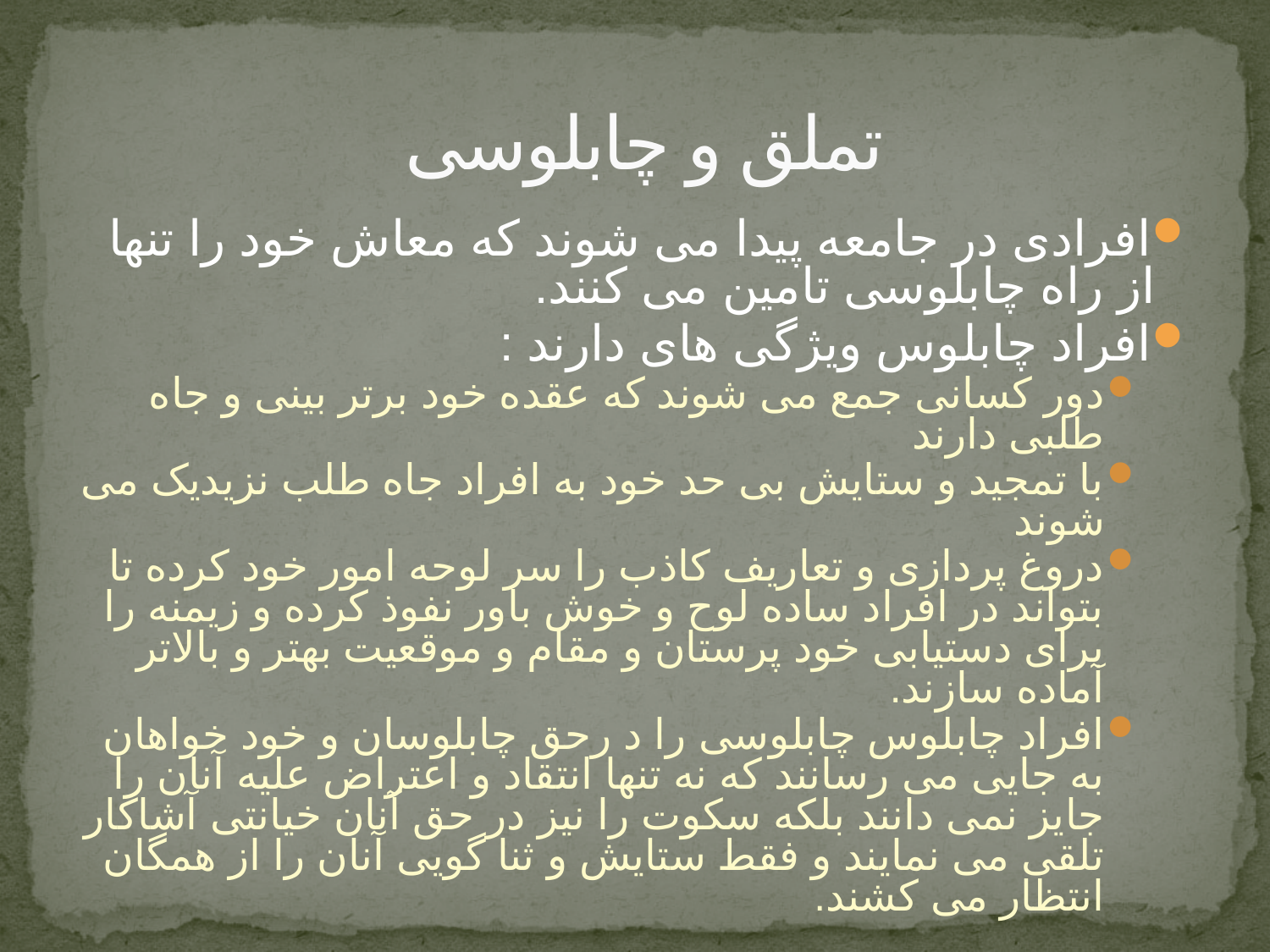

# تملق و چابلوسی
افرادی در جامعه پیدا می شوند که معاش خود را تنها از راه چابلوسی تامین می کنند.
افراد چابلوس ویژگی های دارند :
دور کسانی جمع می شوند که عقده خود برتر بینی و جاه طلبی دارند
با تمجید و ستایش بی حد خود به افراد جاه طلب نزیدیک می شوند
دروغ پردازی و تعاریف کاذب را سر لوحه امور خود کرده تا بتواند در افراد ساده لوح و خوش باور نفوذ کرده و زیمنه را برای دستیابی خود پرستان و مقام و موقعیت بهتر و بالاتر آماده سازند.
افراد چابلوس چابلوسی را د رحق چابلوسان و خود خواهان به جایی می رسانند که نه تنها انتقاد و اعتراض علیه آنان را جایز نمی دانند بلکه سکوت را نیز در حق آنان خیانتی آشاکار تلقی می نمایند و فقط ستایش و ثنا گویی آنان را از همگان انتظار می کشند.